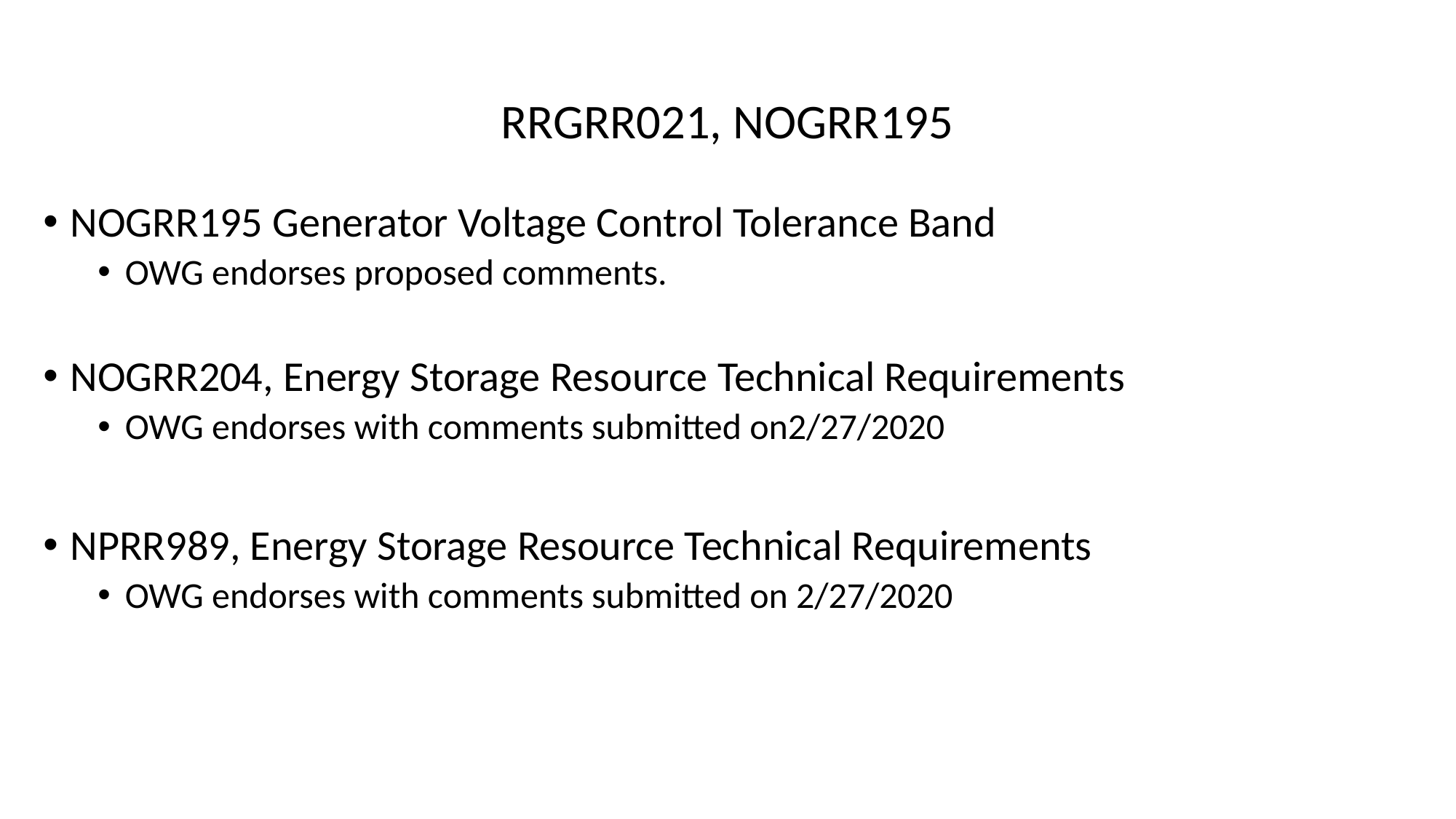

# RRGRR021, NOGRR195
NOGRR195 Generator Voltage Control Tolerance Band
OWG endorses proposed comments.

NOGRR204, Energy Storage Resource Technical Requirements
OWG endorses with comments submitted on2/27/2020

NPRR989, Energy Storage Resource Technical Requirements
OWG endorses with comments submitted on 2/27/2020